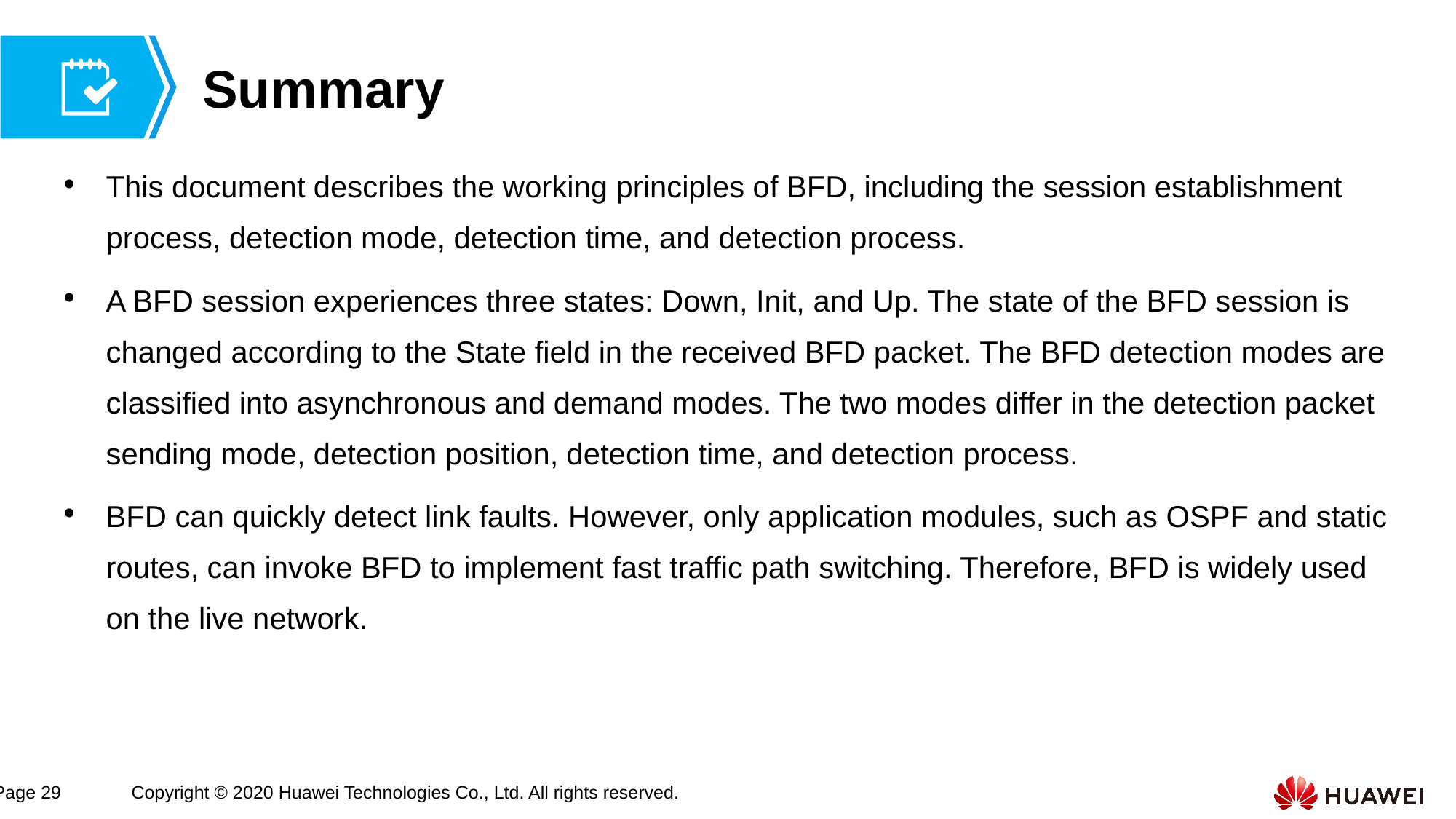

This document describes the working principles of BFD, including the session establishment process, detection mode, detection time, and detection process.
A BFD session experiences three states: Down, Init, and Up. The state of the BFD session is changed according to the State field in the received BFD packet. The BFD detection modes are classified into asynchronous and demand modes. The two modes differ in the detection packet sending mode, detection position, detection time, and detection process.
BFD can quickly detect link faults. However, only application modules, such as OSPF and static routes, can invoke BFD to implement fast traffic path switching. Therefore, BFD is widely used on the live network.